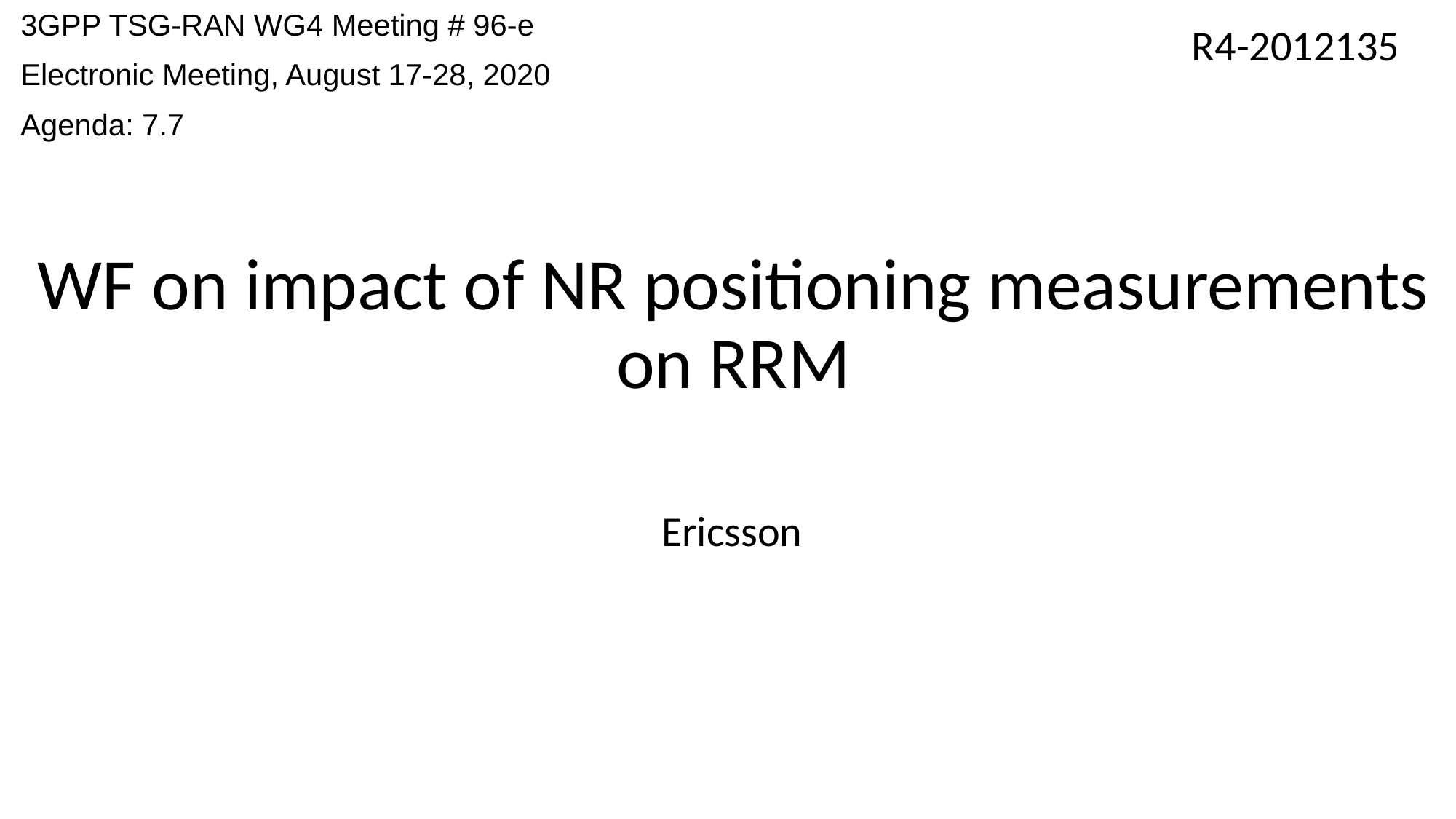

3GPP TSG-RAN WG4 Meeting # 96-e
Electronic Meeting, August 17-28, 2020
Agenda: 7.7
R4-2012135
# WF on impact of NR positioning measurements on RRM
Ericsson